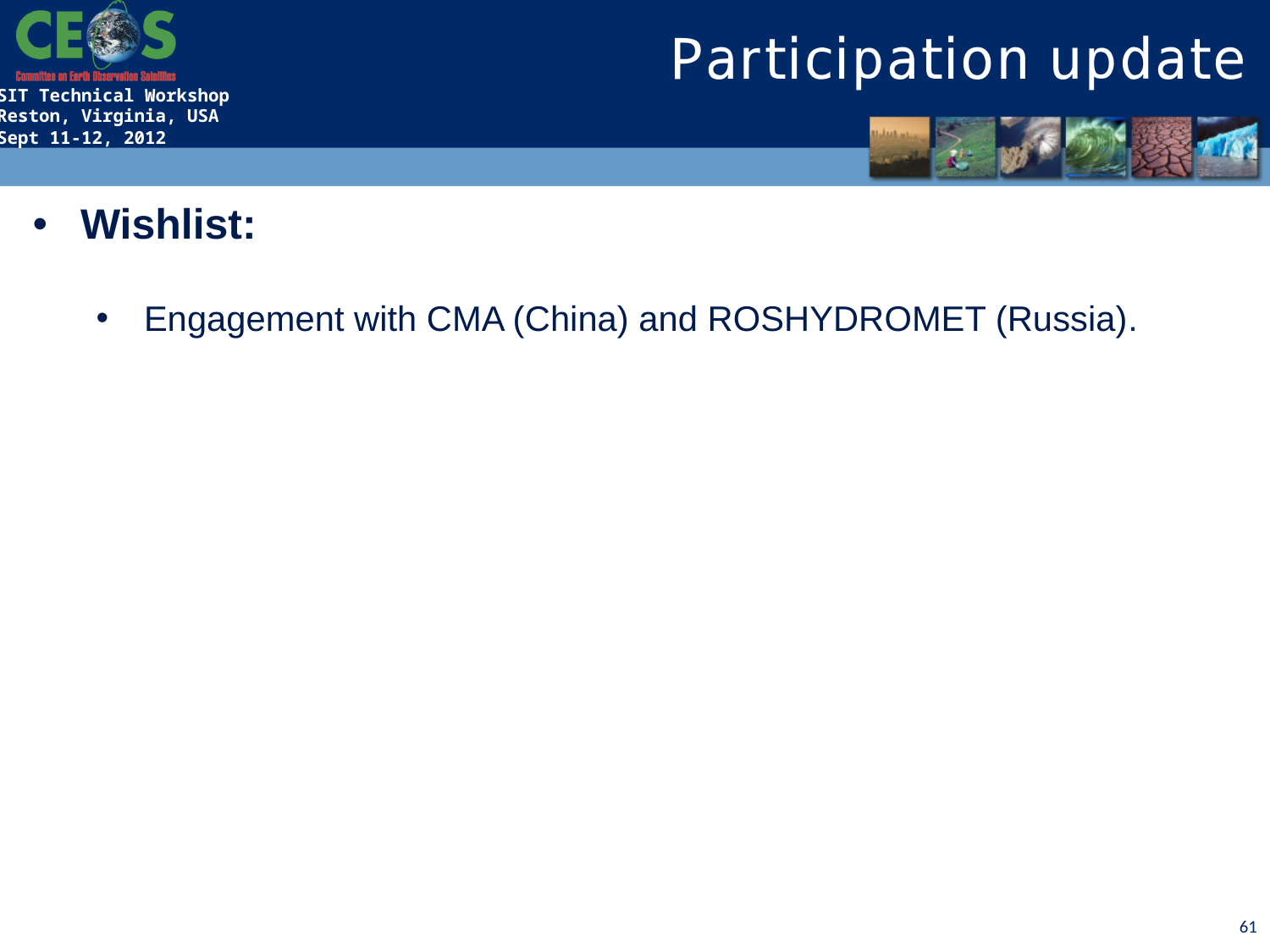

Participation update
Wishlist:

Engagement with CMA (China) and ROSHYDROMET (Russia).
61